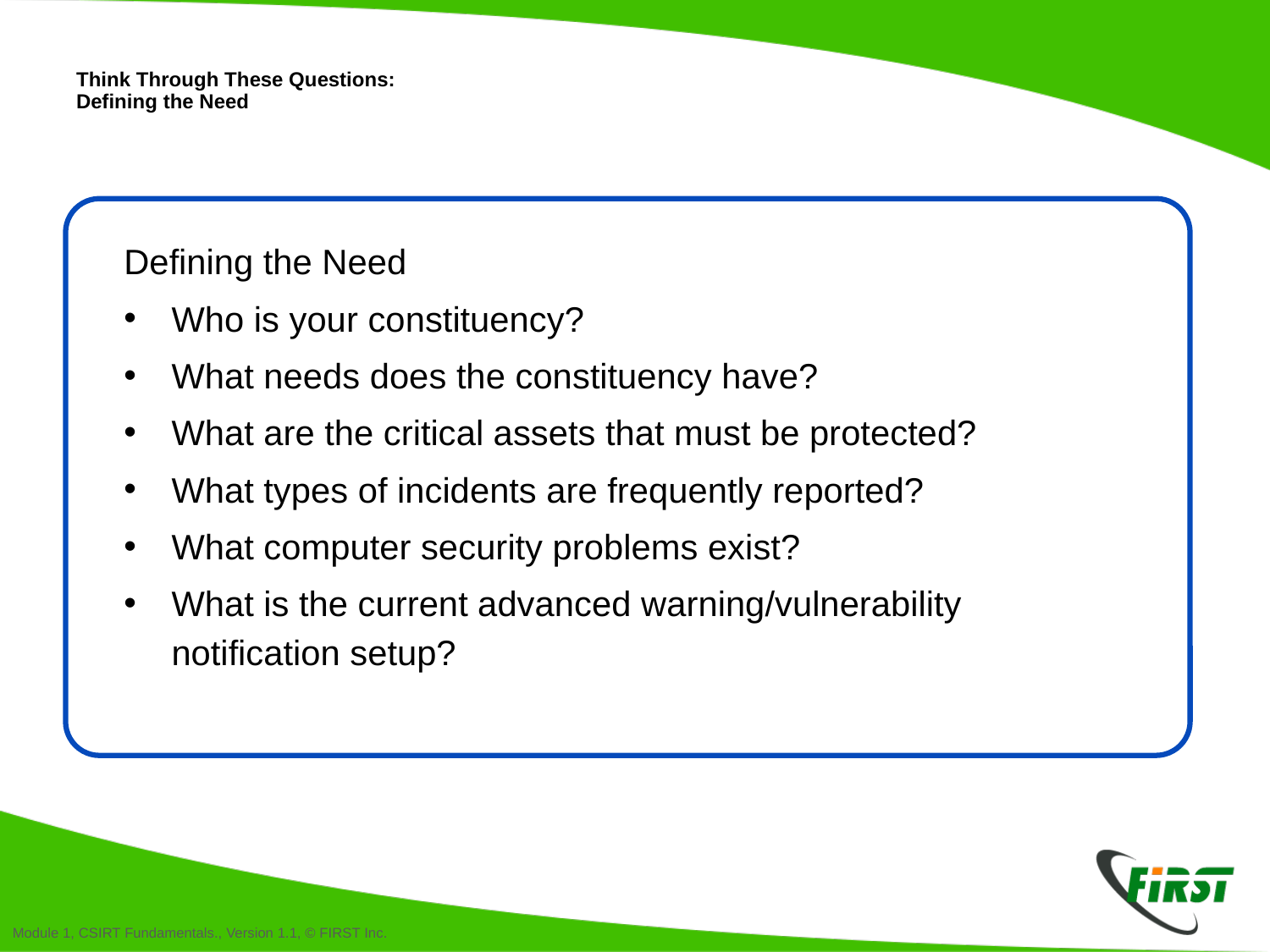

# Think Through These Questions: Defining the Need

Defining the Need
Who is your constituency?
What needs does the constituency have?
What are the critical assets that must be protected?
What types of incidents are frequently reported?
What computer security problems exist?
What is the current advanced warning/vulnerability
notification setup?